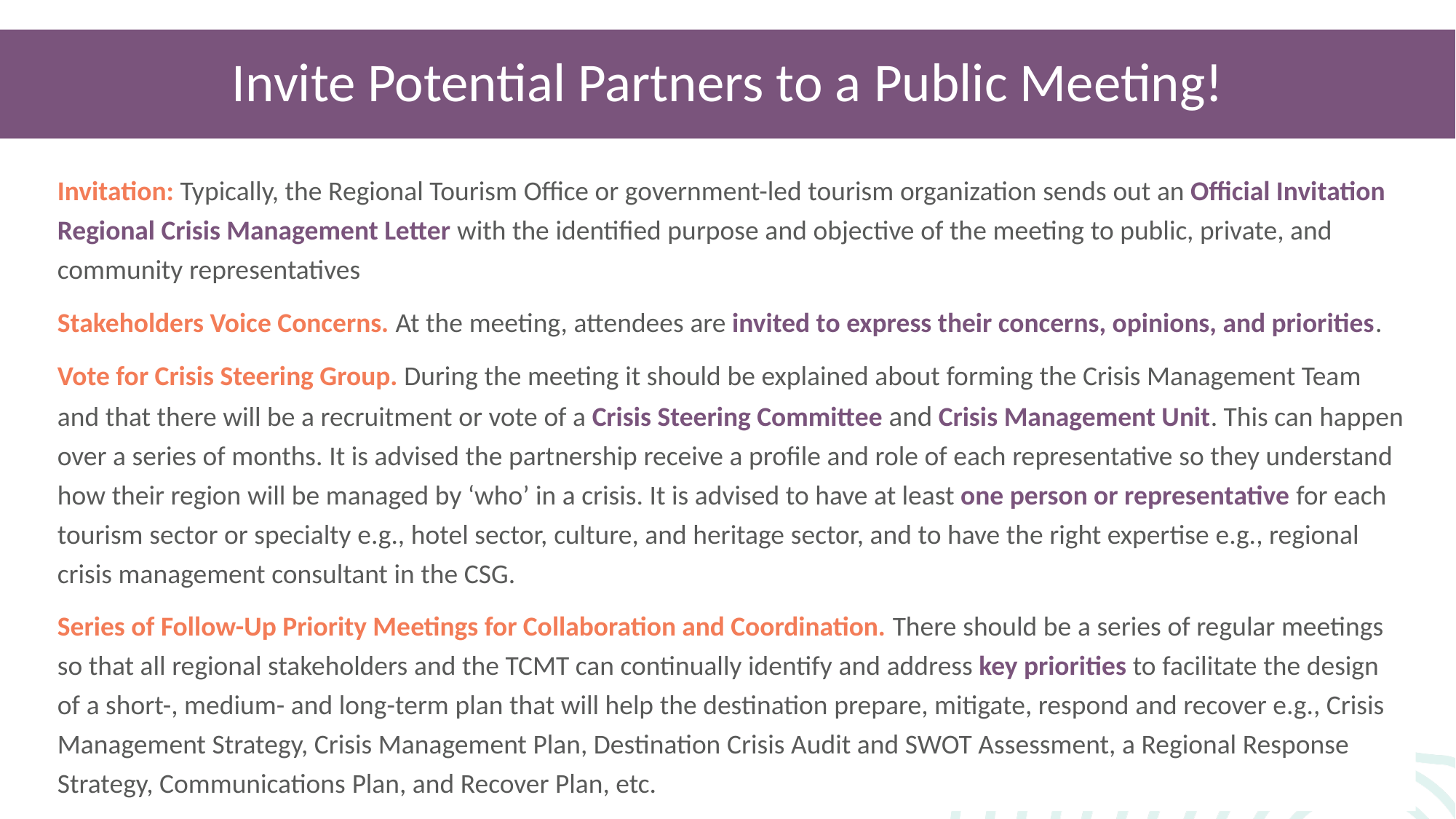

Invite Potential Partners to a Public Meeting!
Invitation: Typically, the Regional Tourism Office or government-led tourism organization sends out an Official Invitation Regional Crisis Management Letter with the identified purpose and objective of the meeting to public, private, and community representatives
Stakeholders Voice Concerns. At the meeting, attendees are invited to express their concerns, opinions, and priorities.
Vote for Crisis Steering Group. During the meeting it should be explained about forming the Crisis Management Team and that there will be a recruitment or vote of a Crisis Steering Committee and Crisis Management Unit. This can happen over a series of months. It is advised the partnership receive a profile and role of each representative so they understand how their region will be managed by ‘who’ in a crisis. It is advised to have at least one person or representative for each tourism sector or specialty e.g., hotel sector, culture, and heritage sector, and to have the right expertise e.g., regional crisis management consultant in the CSG.
Series of Follow-Up Priority Meetings for Collaboration and Coordination. There should be a series of regular meetings so that all regional stakeholders and the TCMT can continually identify and address key priorities to facilitate the design of a short-, medium- and long-term plan that will help the destination prepare, mitigate, respond and recover e.g., Crisis Management Strategy, Crisis Management Plan, Destination Crisis Audit and SWOT Assessment, a Regional Response Strategy, Communications Plan, and Recover Plan, etc.